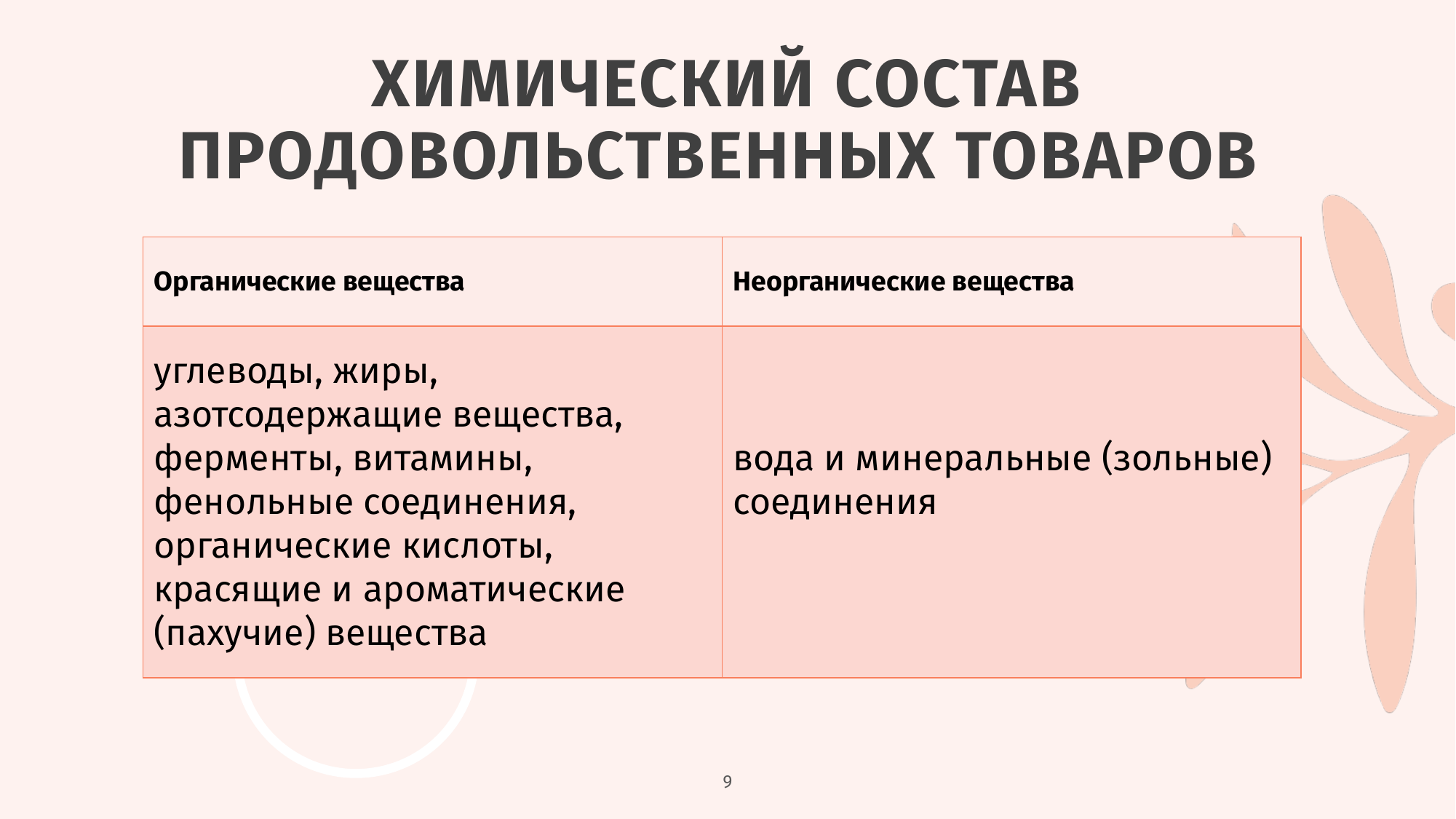

# Химический состав продовольственных товаров
| Органические вещества | Неорганические вещества |
| --- | --- |
| углеводы, жиры, азотсодержащие вещества, ферменты, витамины, фенольные соединения, органические кислоты, красящие и ароматические (пахучие) вещества | вода и минеральные (зольные) соединения |
9